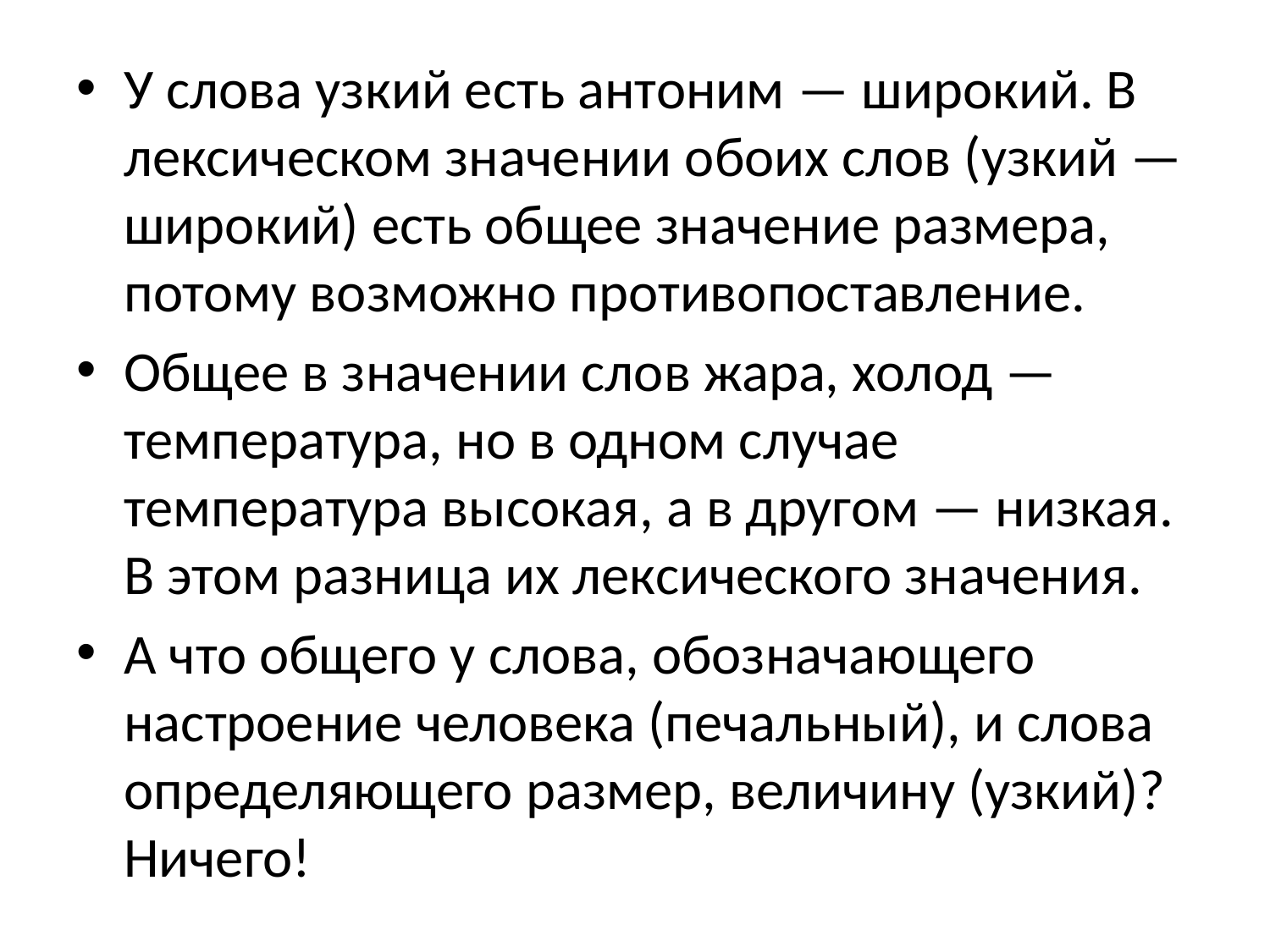

У слова узкий есть антоним — широкий. В лексическом значении обоих слов (узкий — широкий) есть общее значение размера, потому возможно противопоставление.
Общее в значении слов жара, холод — температура, но в одном случае температура высокая, а в другом — низкая. В этом разница их лексического значения.
А что общего у слова, обозначающего настроение человека (печальный), и слова определяющего размер, величину (узкий)? Ничего!